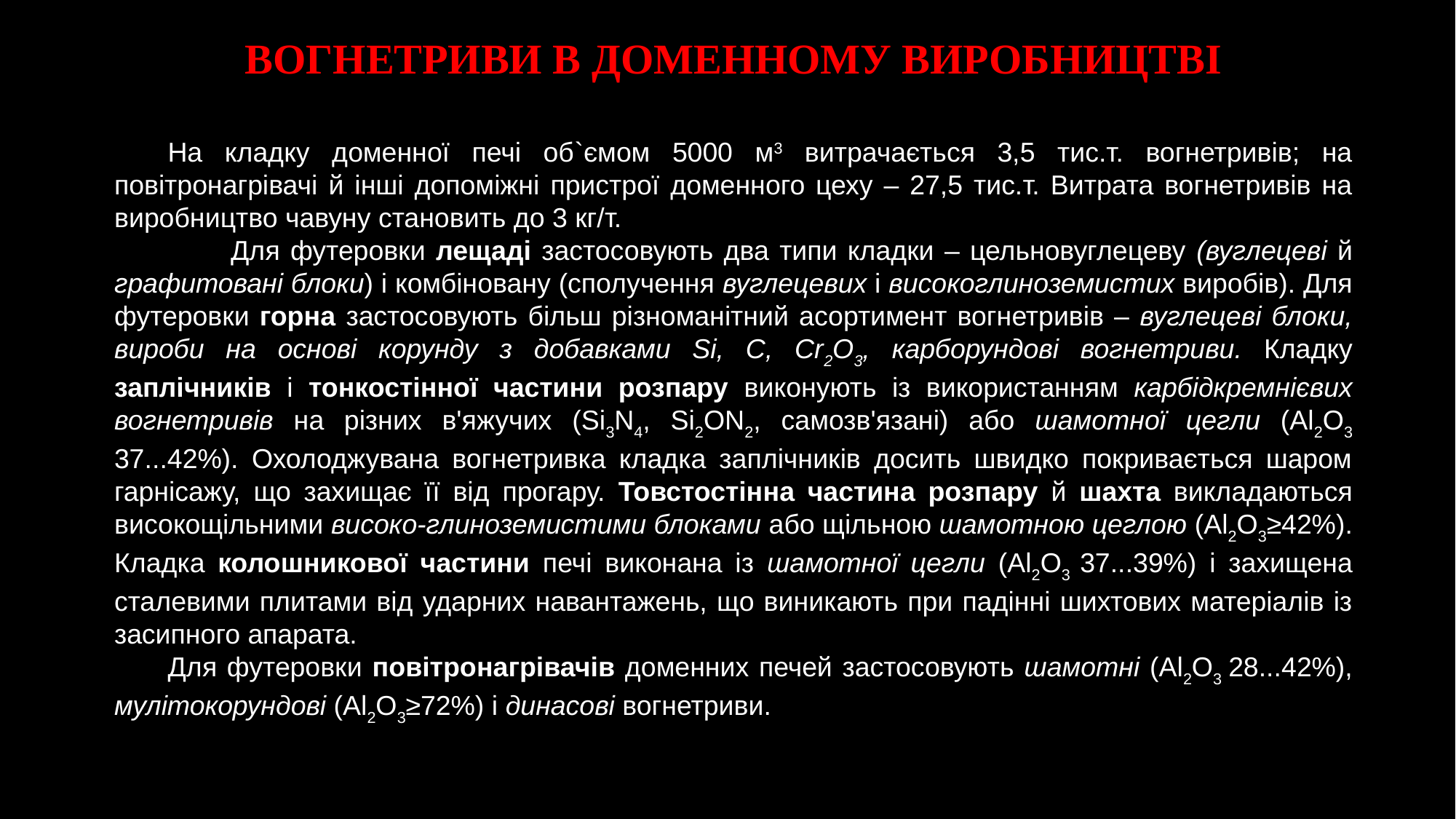

ВОГНЕТРИВИ В ДОМЕННОМУ ВИРОБНИЦТВІ
На кладку доменної печі об`ємом 5000 м3 витрачається 3,5 тис.т. вогнетривів; на повітронагрівачі й інші допоміжні пристрої доменного цеху – 27,5 тис.т. Витрата вогнетривів на виробництво чавуну становить до 3 кг/т.
      Для футеровки лещаді застосовують два типи кладки – цельновуглецеву (вуглецеві й графитовані блоки) і комбіновану (сполучення вуглецевих і високоглиноземистих виробів). Для футеровки горна застосовують більш різноманітний асортимент вогнетривів – вуглецеві блоки, вироби на основі корунду з добавками Si, C, Cr2O3, карборундові вогнетриви. Кладку заплічників і тонкостінної частини розпару виконують із використанням карбідкремнієвих вогнетривів на різних в'яжучих (Si3N4, Si2ON2, самозв'язані) або шамотної цегли (Al2O3 37...42%). Охолоджувана вогнетривка кладка заплічників досить швидко покривається шаром гарнісажу, що захищає її від прогару. Товстостінна частина розпару й шахта викладаються високощільними високо-глиноземистими блоками або щільною шамотною цеглою (Al2O3≥42%). Кладка колошникової частини печі виконана із шамотної цегли (Al2O3 37...39%) і захищена сталевими плитами від ударних навантажень, що виникають при падінні шихтових матеріалів із засипного апарата.
Для футеровки повітронагрівачів доменних печей застосовують шамотні (Al2O3 28...42%), мулітокорундові (Al2O3≥72%) і динасові вогнетриви.